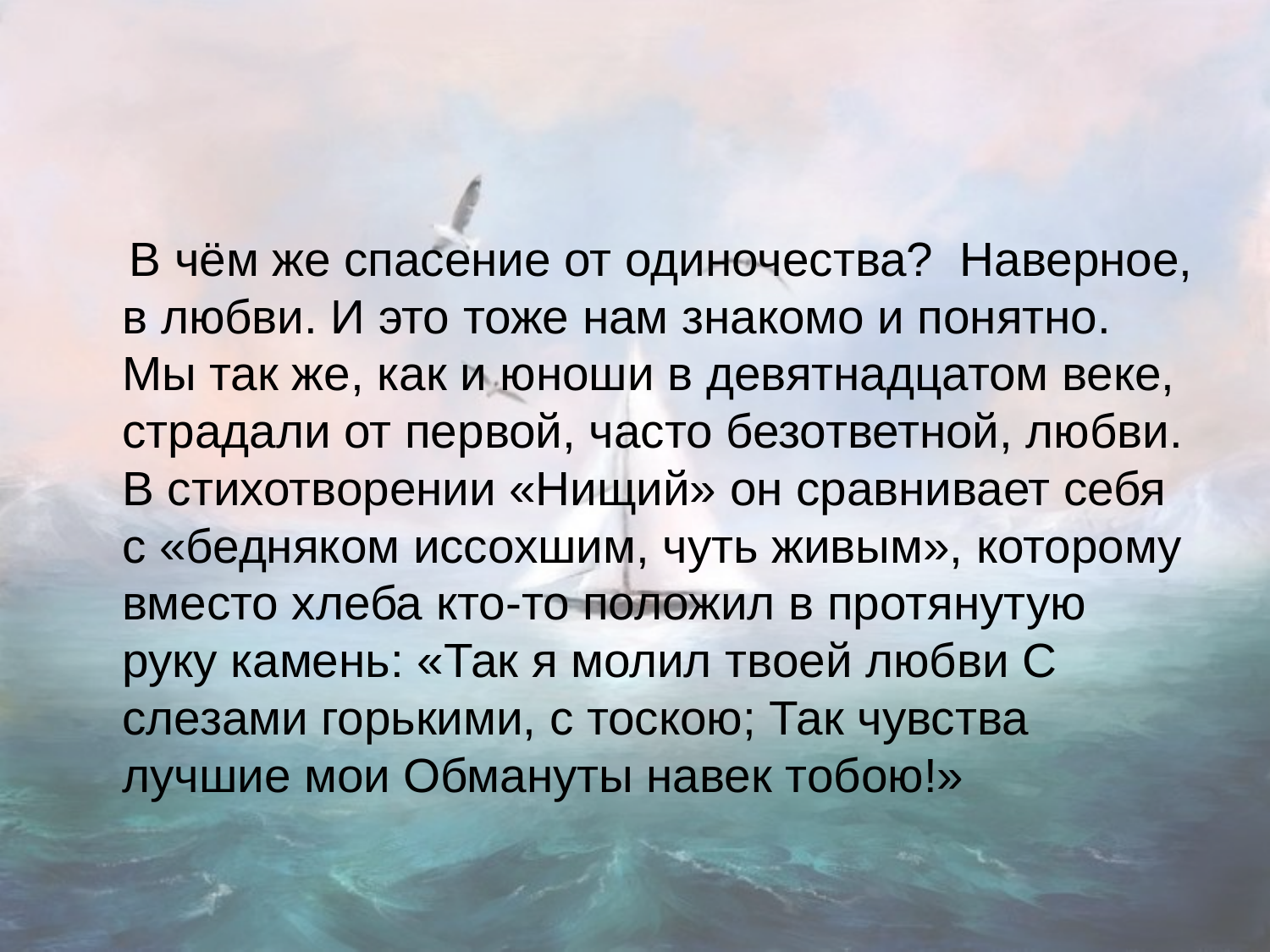

В чём же спасение от одиночества?  Наверное, в любви. И это тоже нам знакомо и понятно. Мы так же, как и юноши в девятнадцатом веке,  страдали от первой, часто безответной, любви. В стихотворении «Нищий» он сравнивает себя с «бедняком иссохшим, чуть живым», которому вместо хлеба кто-то положил в протянутую руку камень: «Так я молил твоей любви С слезами горькими, с тоскою; Так чувства лучшие мои Обмануты навек тобою!»